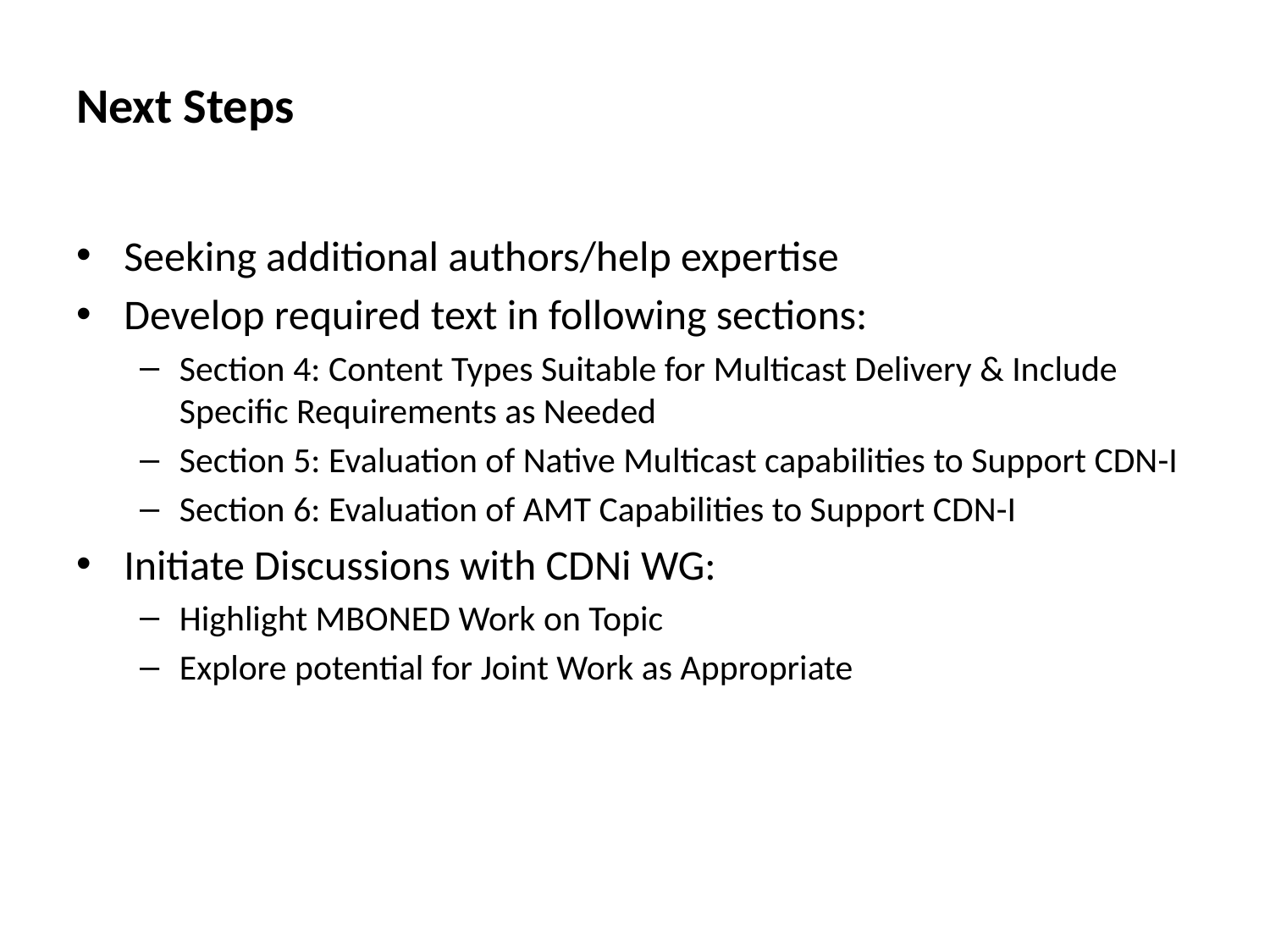

# Next Steps
Seeking additional authors/help expertise
Develop required text in following sections:
Section 4: Content Types Suitable for Multicast Delivery & Include Specific Requirements as Needed
Section 5: Evaluation of Native Multicast capabilities to Support CDN-I
Section 6: Evaluation of AMT Capabilities to Support CDN-I
Initiate Discussions with CDNi WG:
Highlight MBONED Work on Topic
Explore potential for Joint Work as Appropriate